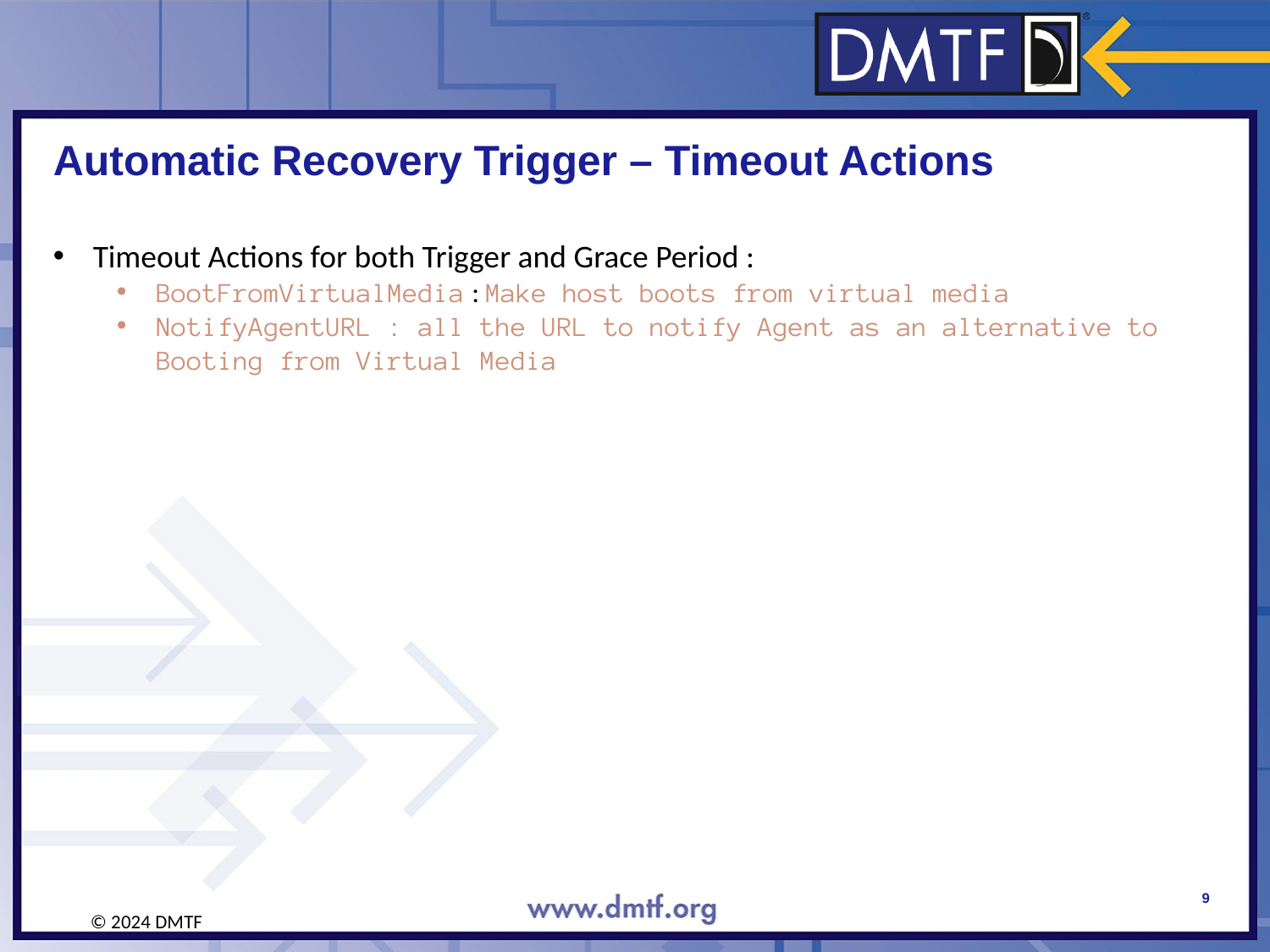

# Automatic Recovery Trigger – Timeout Actions
Timeout Actions for both Trigger and Grace Period :
BootFromVirtualMedia : Make host boots from virtual media
NotifyAgentURL : all the URL to notify Agent as an alternative to Booting from Virtual Media
9
© 2024 DMTF